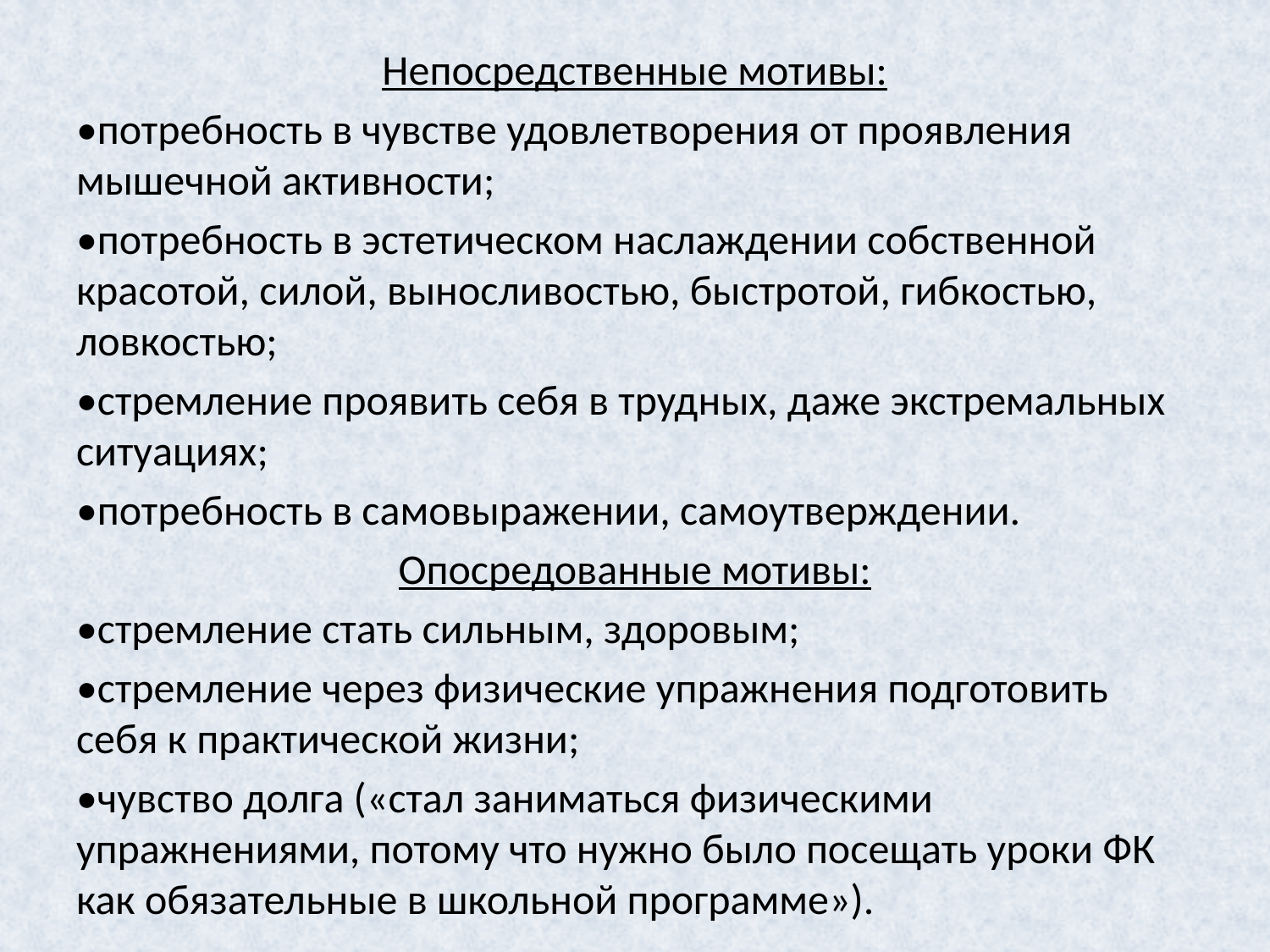

Непосредственные мотивы:
•потребность в чувстве удовлетворения от проявления мышечной активности;
•потребность в эстетическом наслаждении собственной красотой, силой, выносливостью, быстротой, гибкостью, ловкостью;
•стремление проявить себя в трудных, даже экстремальных ситуациях;
•потребность в самовыражении, самоутверждении.
Опосредованные мотивы:
•стремление стать сильным, здоровым;
•стремление через физические упражнения подготовить себя к практической жизни;
•чувство долга («стал заниматься физическими упражнениями, потому что нужно было посещать уроки ФК как обязательные в школьной программе»).